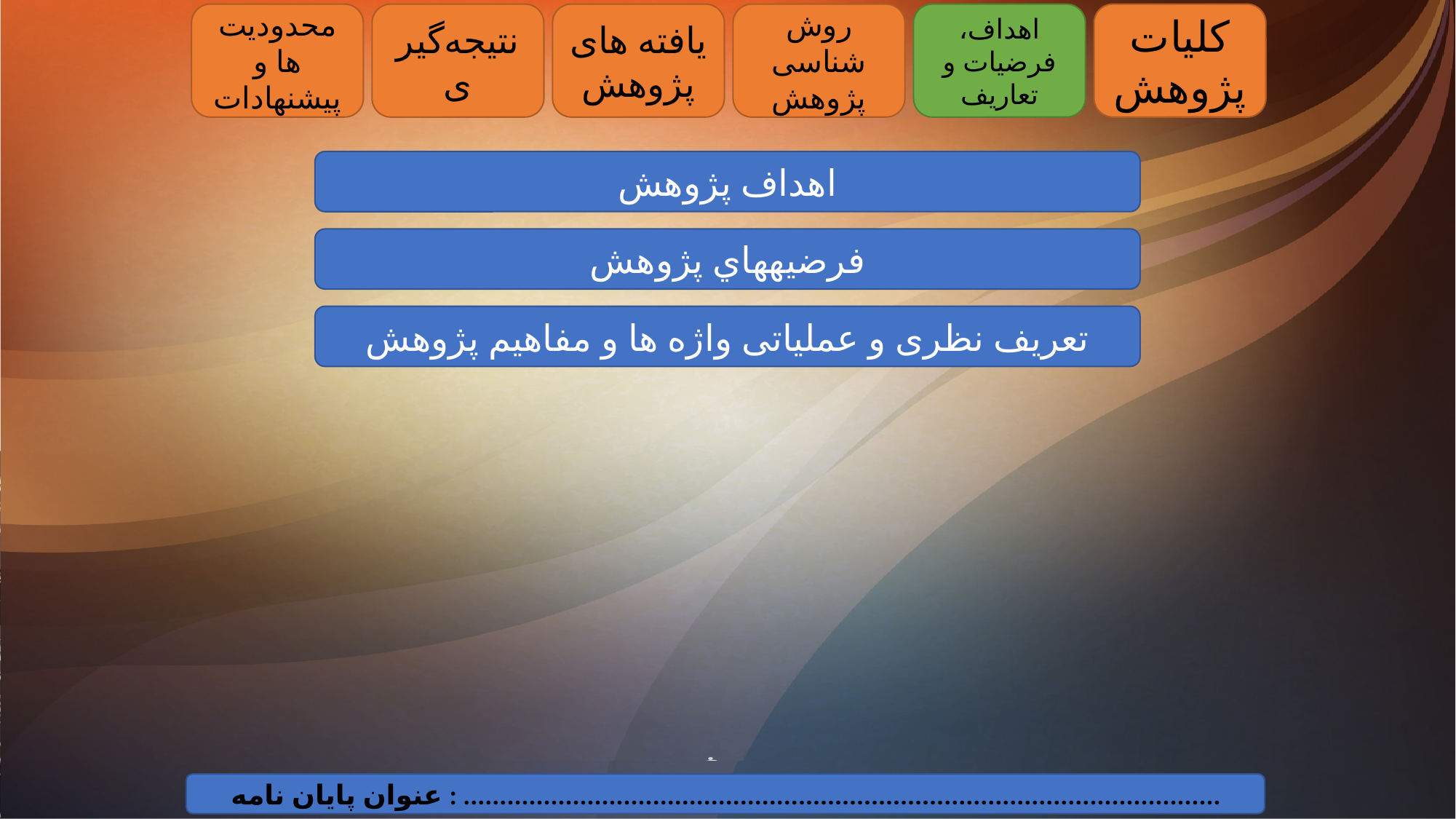

محدودیت ها و پیشنهادات
نتیجه‌گیری
یافته های پژوهش
روش شناسی پژوهش
اهداف، فرضیات و تعاریف
کلیات پژوهش
اهداف پژوهش
فرضيه‏هاي پژوهش
تعریف نظری و عملیاتی واژه ها و مفاهیم پژوهش
عنوان پایان نامه : ........................................................................................................